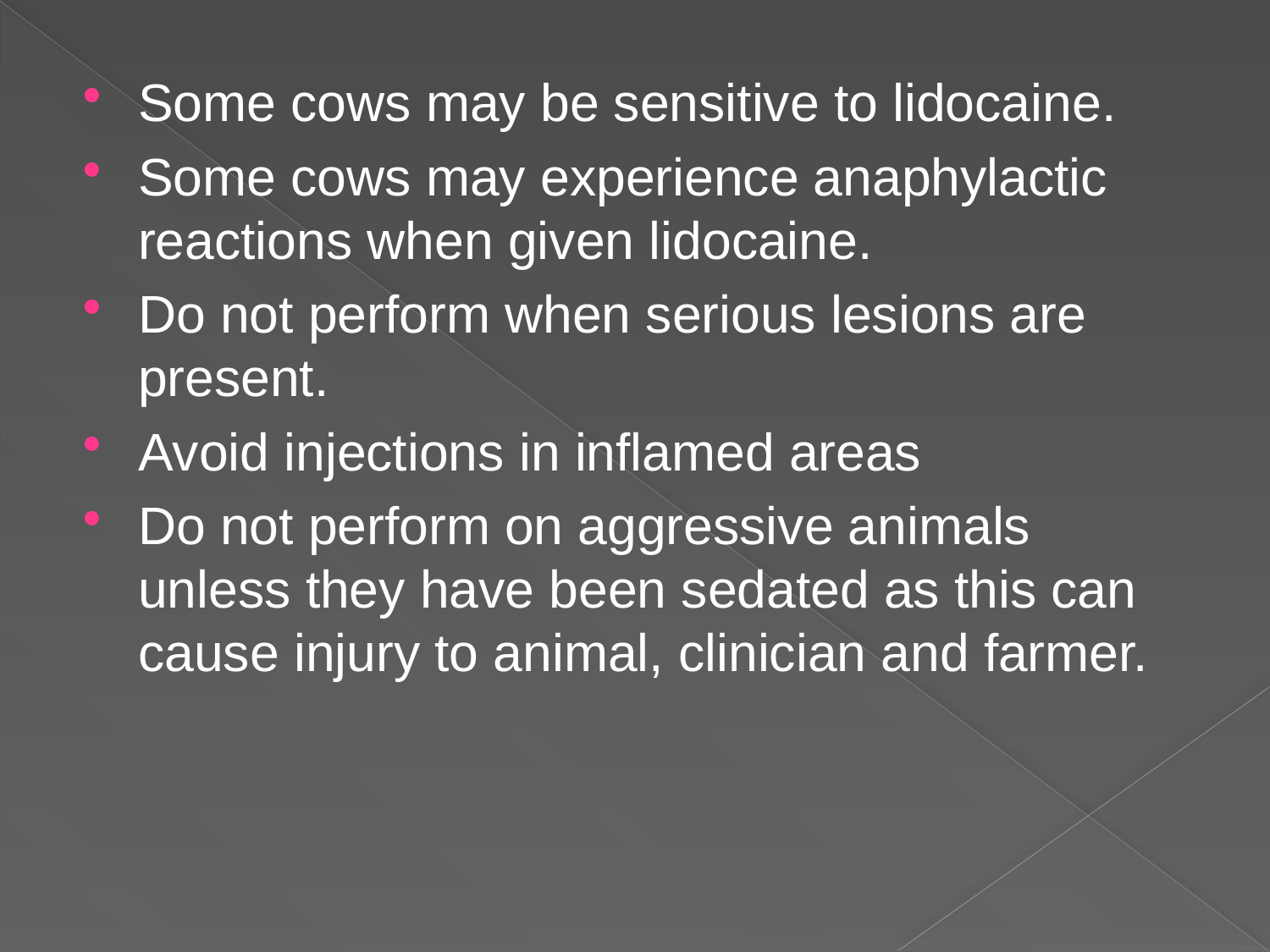

Some cows may be sensitive to lidocaine.
Some cows may experience anaphylactic reactions when given lidocaine.
Do not perform when serious lesions are present.
Avoid injections in inflamed areas
Do not perform on aggressive animals unless they have been sedated as this can cause injury to animal, clinician and farmer.